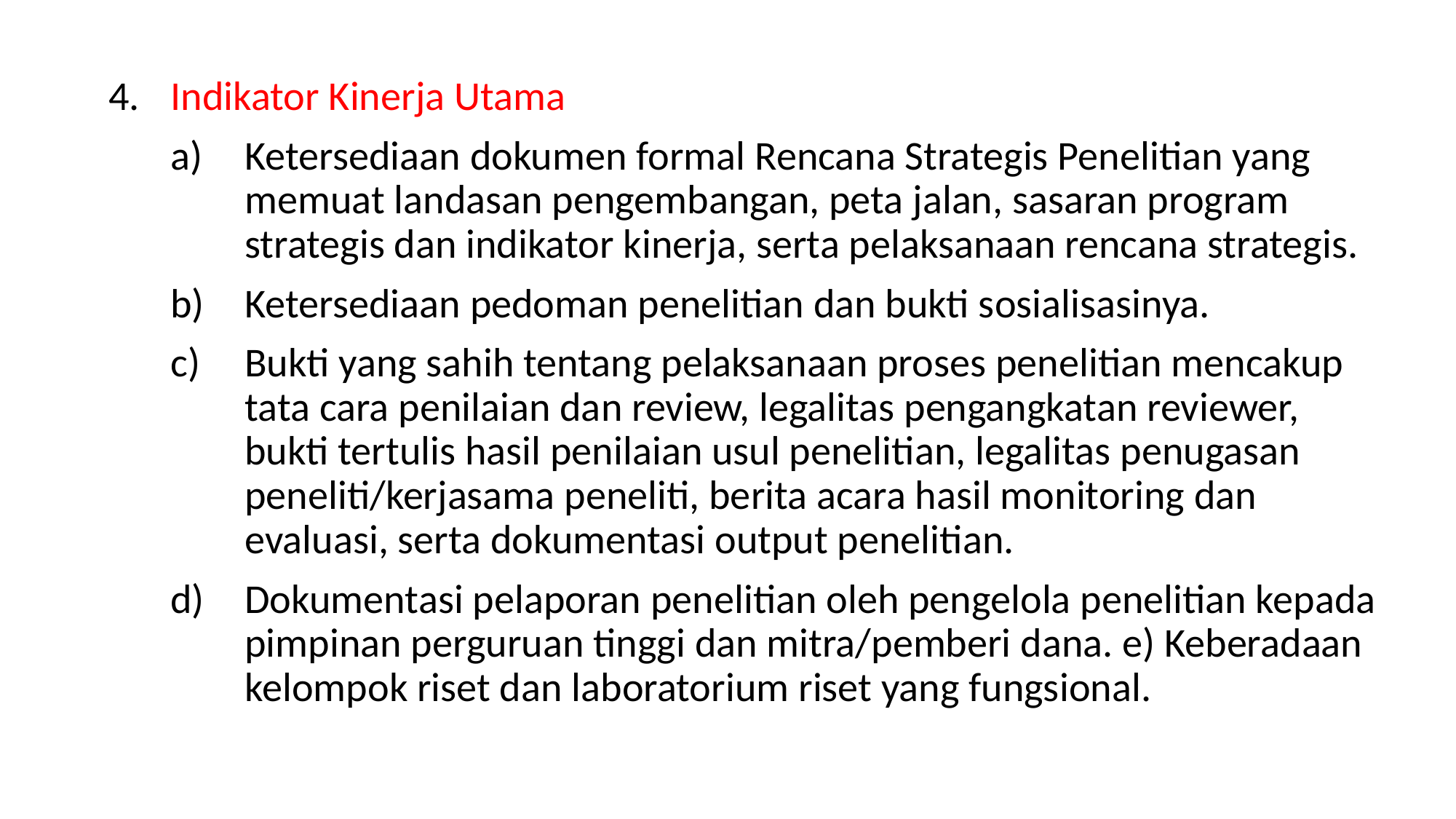

4. 	Indikator Kinerja Utama
a) 	Ketersediaan dokumen formal Rencana Strategis Penelitian yang memuat landasan pengembangan, peta jalan, sasaran program strategis dan indikator kinerja, serta pelaksanaan rencana strategis.
b) 	Ketersediaan pedoman penelitian dan bukti sosialisasinya.
c) 	Bukti yang sahih tentang pelaksanaan proses penelitian mencakup tata cara penilaian dan review, legalitas pengangkatan reviewer, bukti tertulis hasil penilaian usul penelitian, legalitas penugasan peneliti/kerjasama peneliti, berita acara hasil monitoring dan evaluasi, serta dokumentasi output penelitian.
d) 	Dokumentasi pelaporan penelitian oleh pengelola penelitian kepada pimpinan perguruan tinggi dan mitra/pemberi dana. e) Keberadaan kelompok riset dan laboratorium riset yang fungsional.